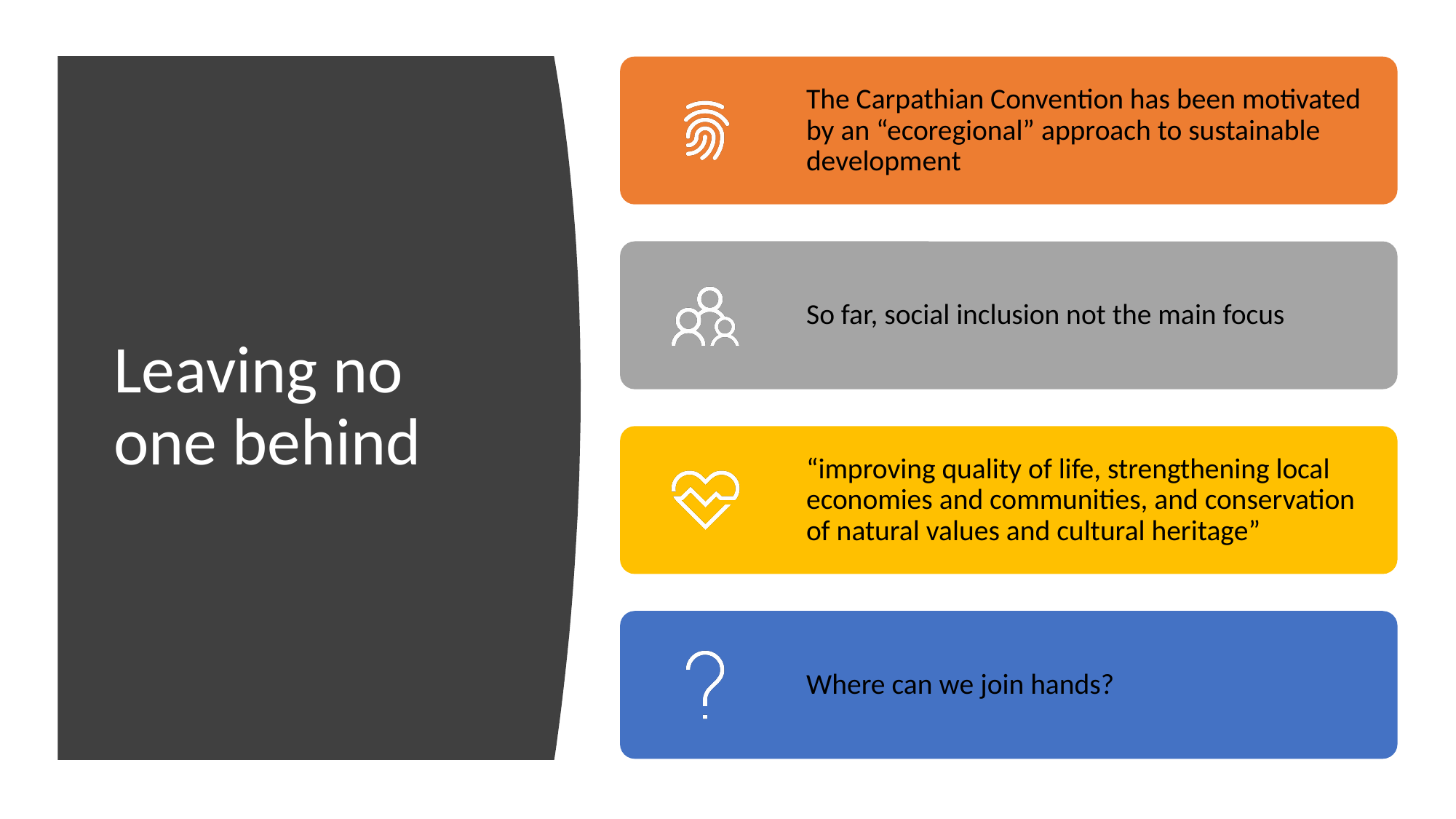

The Carpathian Convention has been motivated by an “ecoregional” approach to sustainable development
So far, social inclusion not the main focus
“improving quality of life, strengthening local economies and communities, and conservation of natural values and cultural heritage”
Where can we join hands?

# Leaving no one behind